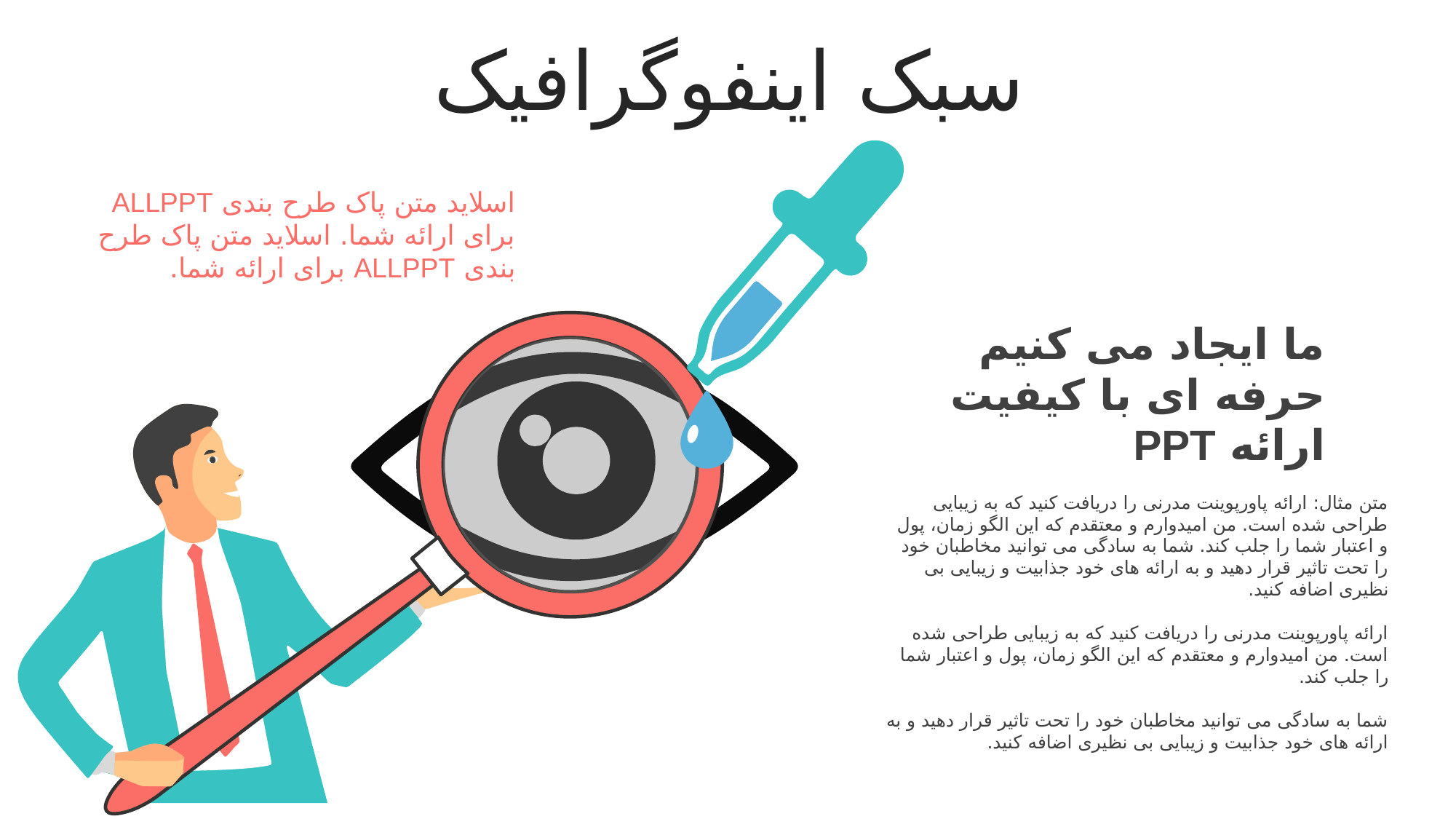

سبک اینفوگرافیک

اسلاید متن پاک طرح بندی ALLPPT برای ارائه شما. اسلاید متن پاک طرح بندی ALLPPT برای ارائه شما.

ما ایجاد می کنیم
حرفه ای با کیفیت
ارائه PPT
متن مثال: ارائه پاورپوینت مدرنی را دریافت کنید که به زیبایی طراحی شده است. من امیدوارم و معتقدم که این الگو زمان، پول و اعتبار شما را جلب کند. شما به سادگی می توانید مخاطبان خود را تحت تاثیر قرار دهید و به ارائه های خود جذابیت و زیبایی بی نظیری اضافه کنید.

ارائه پاورپوینت مدرنی را دریافت کنید که به زیبایی طراحی شده است. من امیدوارم و معتقدم که این الگو زمان، پول و اعتبار شما را جلب کند.

شما به سادگی می توانید مخاطبان خود را تحت تاثیر قرار دهید و به ارائه های خود جذابیت و زیبایی بی نظیری اضافه کنید.